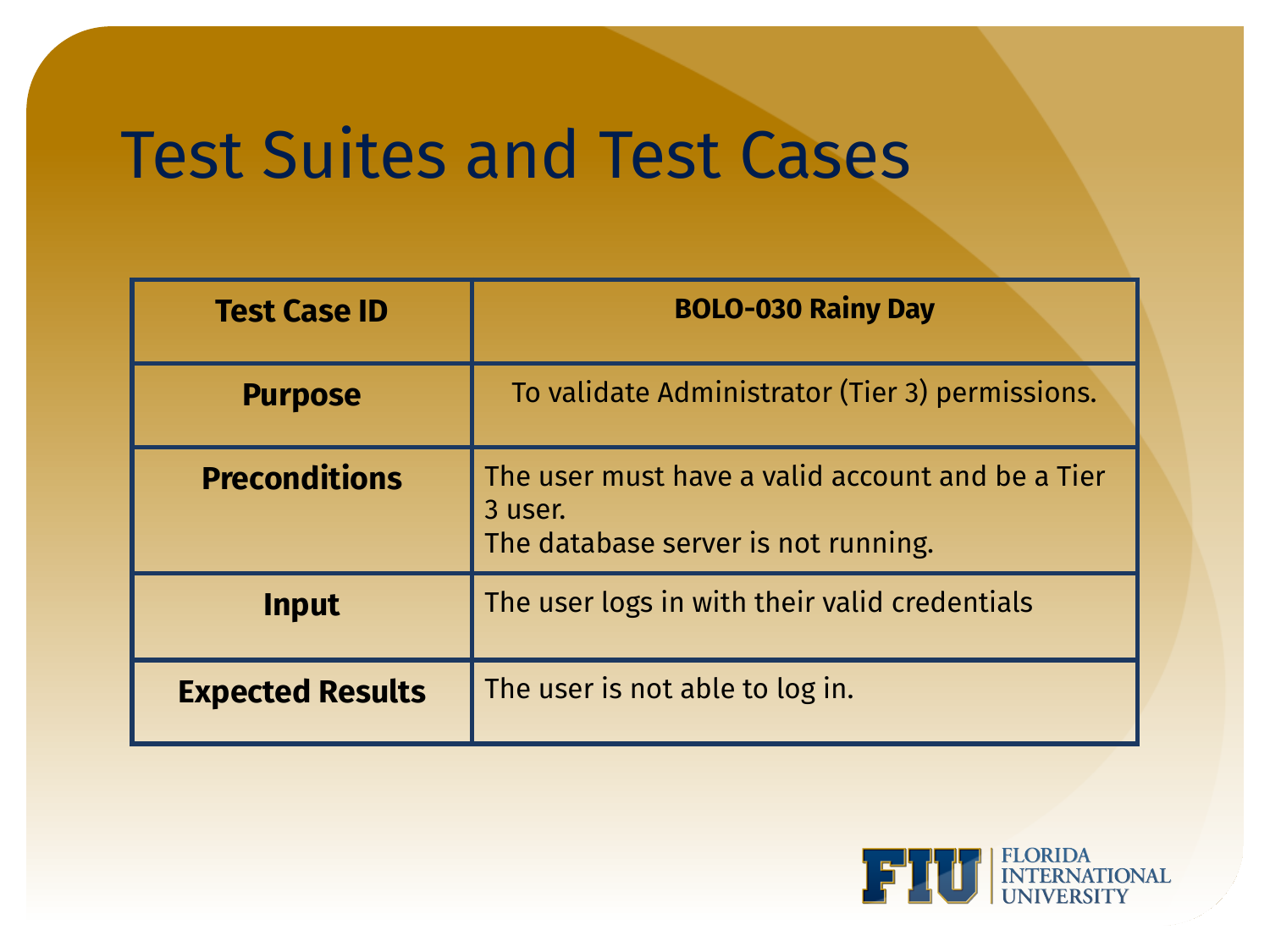

# Test Suites and Test Cases
| Test Case ID | BOLO-030 Rainy Day |
| --- | --- |
| Purpose | To validate Administrator (Tier 3) permissions. |
| Preconditions | The user must have a valid account and be a Tier 3 user. The database server is not running. |
| Input | The user logs in with their valid credentials |
| Expected Results | The user is not able to log in. |